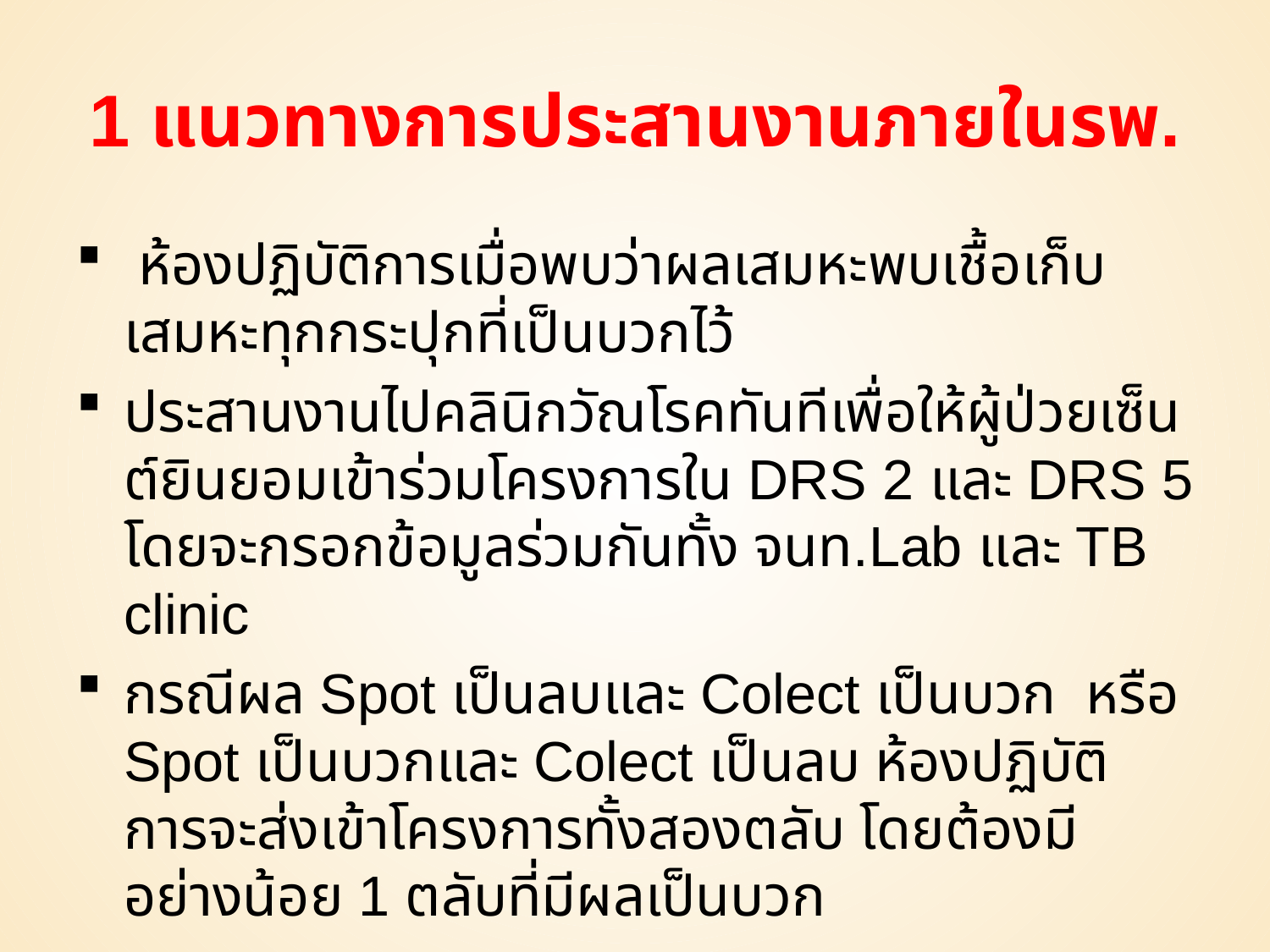

# 1 แนวทางการประสานงานภายในรพ.
 ห้องปฏิบัติการเมื่อพบว่าผลเสมหะพบเชื้อเก็บเสมหะทุกกระปุกที่เป็นบวกไว้
ประสานงานไปคลินิกวัณโรคทันทีเพื่อให้ผู้ป่วยเซ็นต์ยินยอมเข้าร่วมโครงการใน DRS 2 และ DRS 5 โดยจะกรอกข้อมูลร่วมกันทั้ง จนท.Lab และ TB clinic
กรณีผล Spot เป็นลบและ Colect เป็นบวก  หรือ Spot เป็นบวกและ Colect เป็นลบ ห้องปฏิบัติการจะส่งเข้าโครงการทั้งสองตลับ โดยต้องมีอย่างน้อย 1 ตลับที่มีผลเป็นบวก